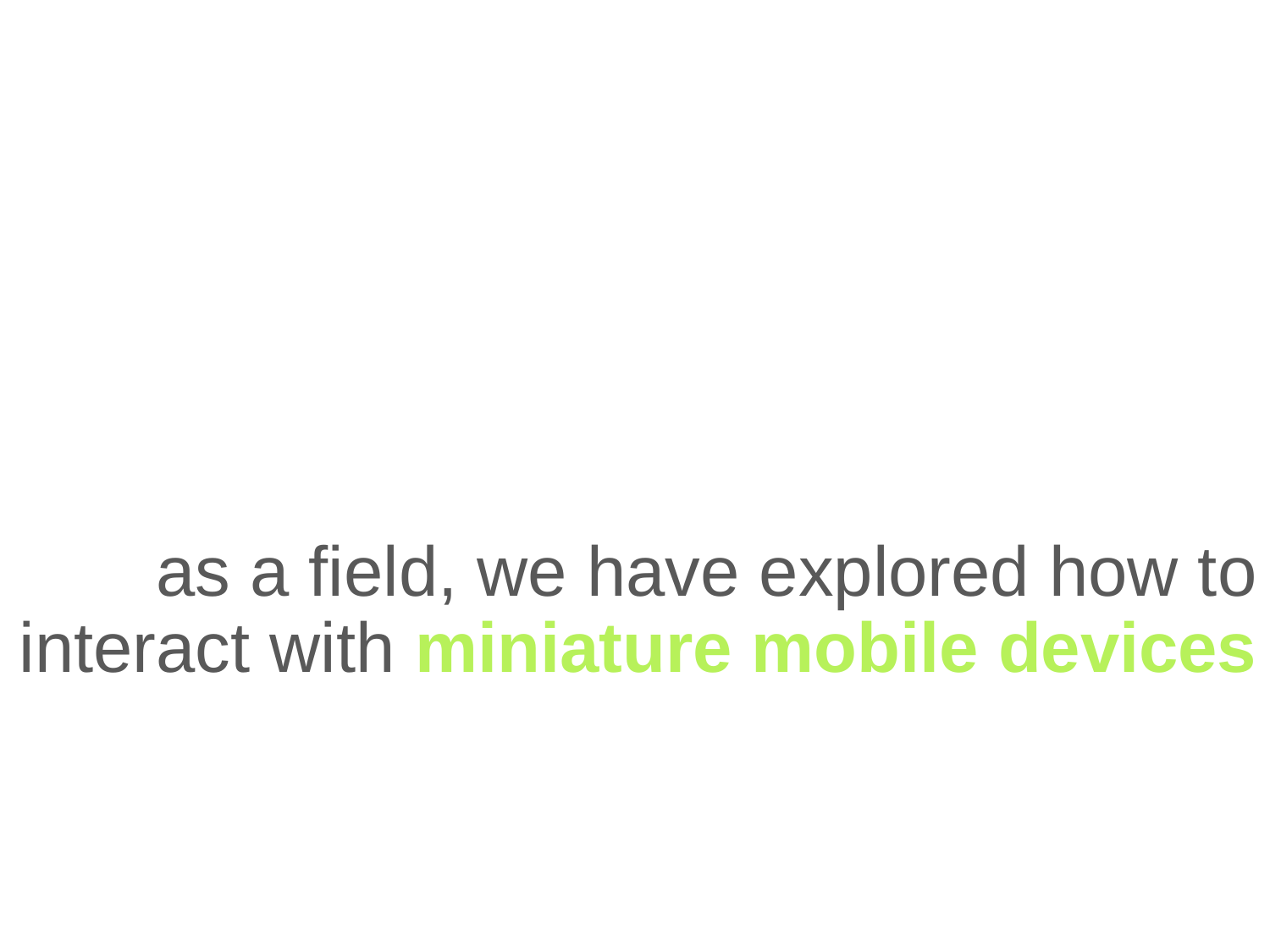

as a field, we have explored how to interact with miniature mobile devices